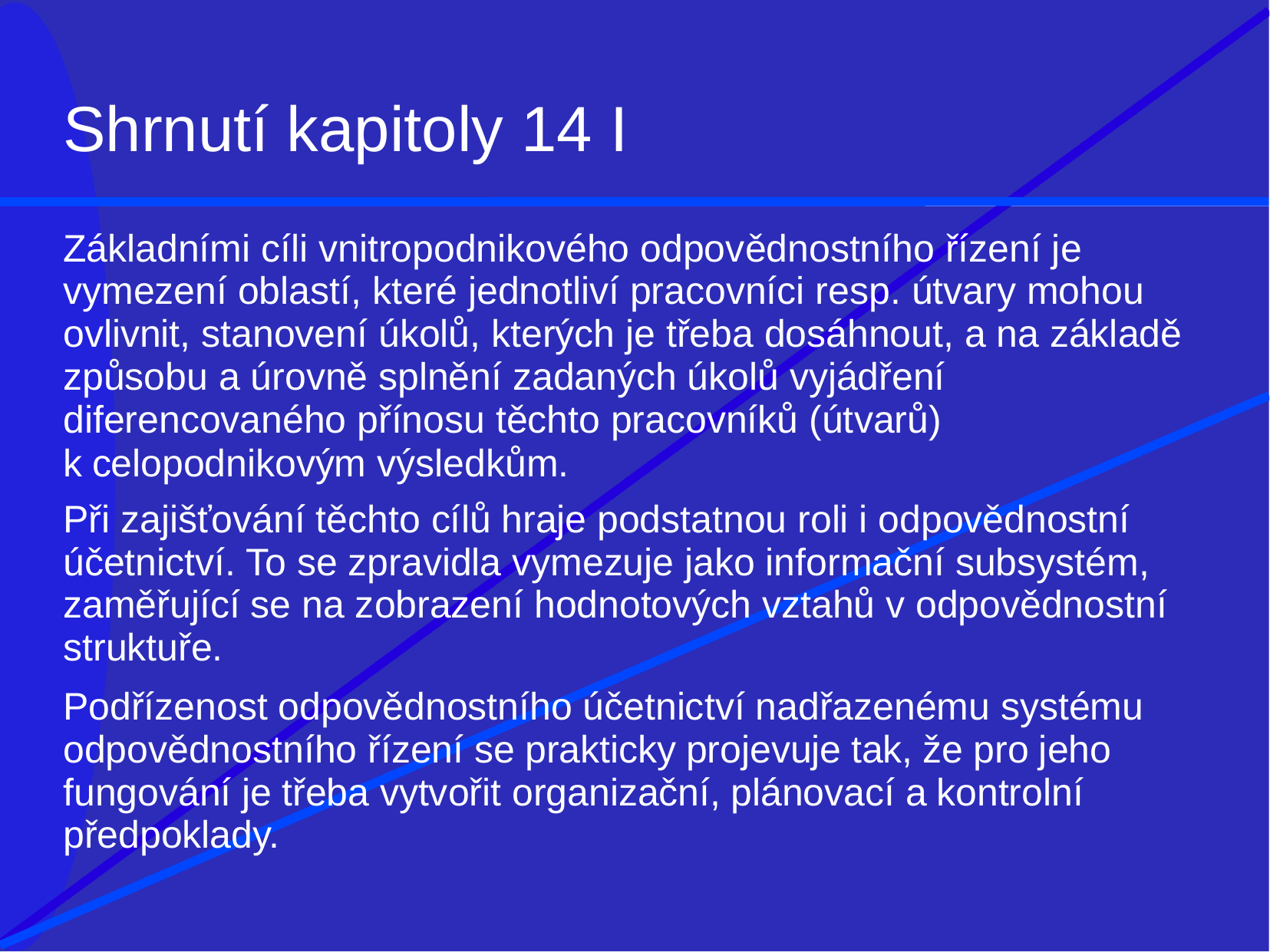

# Shrnutí kapitoly 14 I
Základními cíli vnitropodnikového odpovědnostního řízení je vymezení oblastí, které jednotliví pracovníci resp. útvary mohou ovlivnit, stanovení úkolů, kterých je třeba dosáhnout, a na základě způsobu a úrovně splnění zadaných úkolů vyjádření diferencovaného přínosu těchto pracovníků (útvarů)
k celopodnikovým výsledkům.
Při zajišťování těchto cílů hraje podstatnou roli i odpovědnostní účetnictví. To se zpravidla vymezuje jako informační subsystém, zaměřující se na zobrazení hodnotových vztahů v odpovědnostní struktuře.
Podřízenost odpovědnostního účetnictví nadřazenému systému odpovědnostního řízení se prakticky projevuje tak, že pro jeho fungování je třeba vytvořit organizační, plánovací a kontrolní předpoklady.